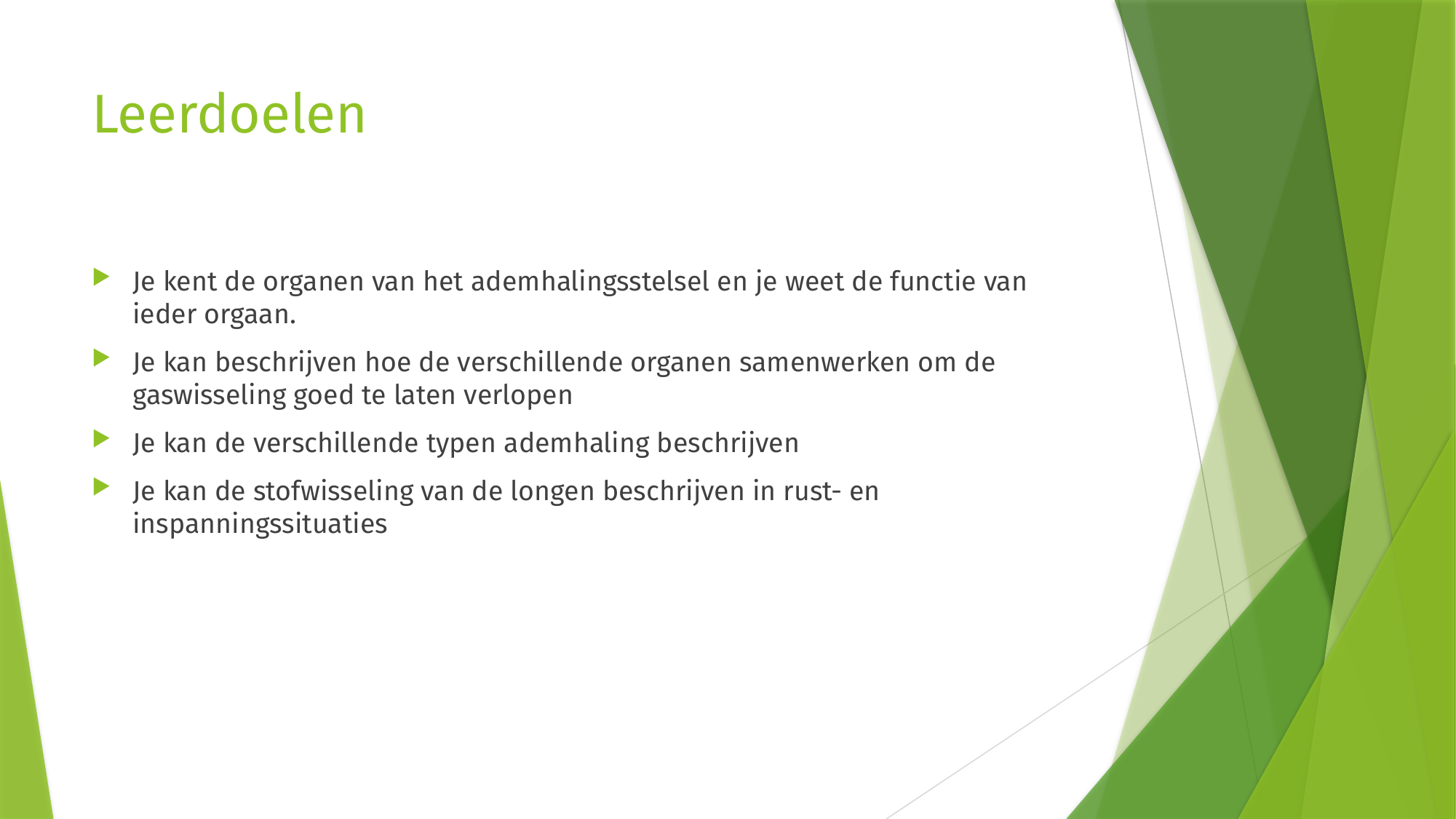

# Leerdoelen
Je kent de organen van het ademhalingsstelsel en je weet de functie van ieder orgaan.
Je kan beschrijven hoe de verschillende organen samenwerken om de gaswisseling goed te laten verlopen
Je kan de verschillende typen ademhaling beschrijven
Je kan de stofwisseling van de longen beschrijven in rust- en inspanningssituaties